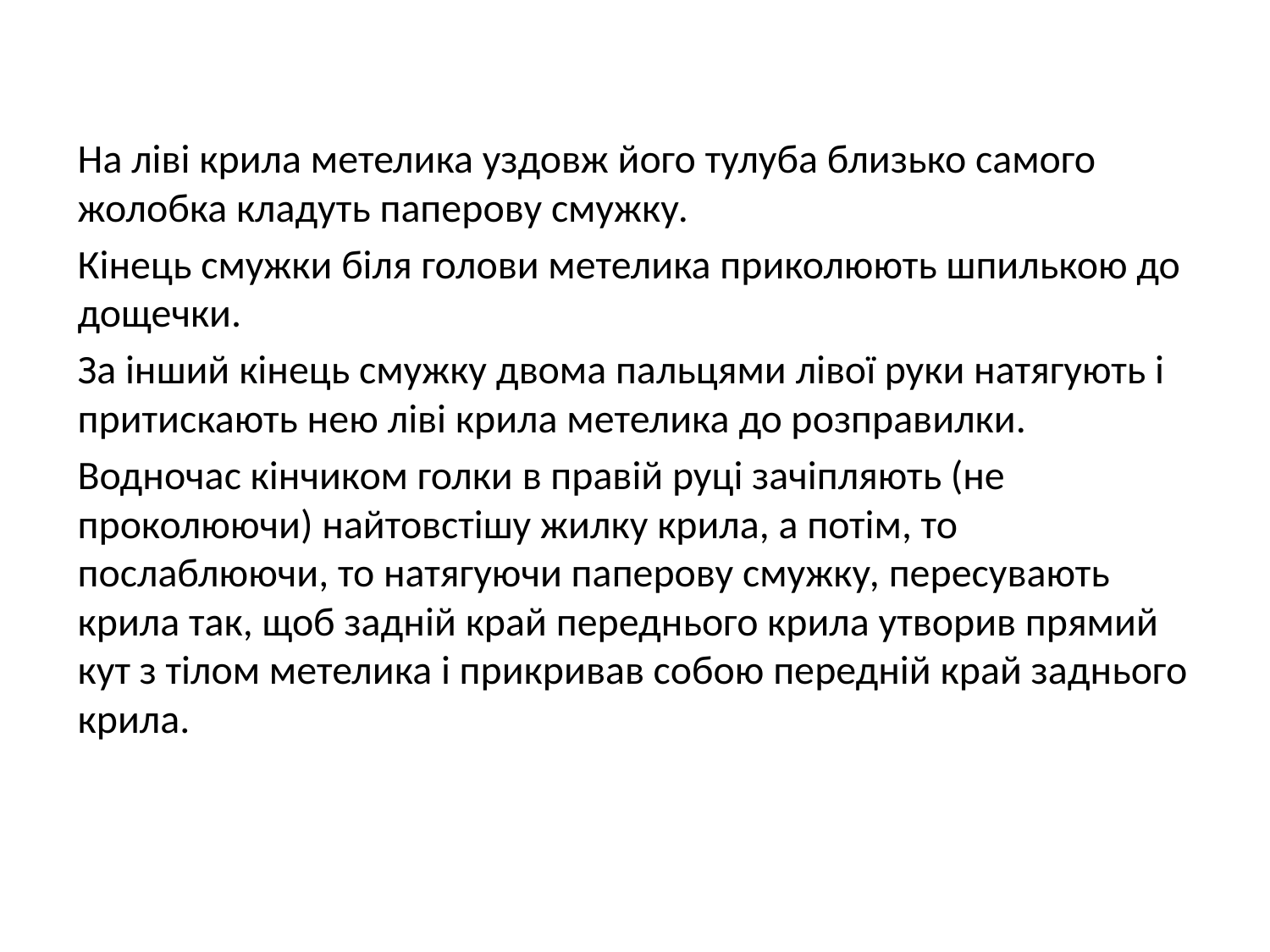

На ліві крила метелика уздовж його тулуба близько самого жолобка кладуть паперову смужку.
Кінець смужки біля голови метелика приколюють шпилькою до дощечки.
За інший кінець смужку двома пальцями лівої руки натягують і притискають нею ліві крила метелика до розправилки.
Водночас кінчиком голки в правій руці зачіпляють (не проколюючи) найтовстішу жилку крила, а потім, то послаблюючи, то натягуючи паперову смужку, пересувають крила так, щоб задній край переднього крила утворив прямий кут з тілом метелика і прикривав собою передній край заднього крила.